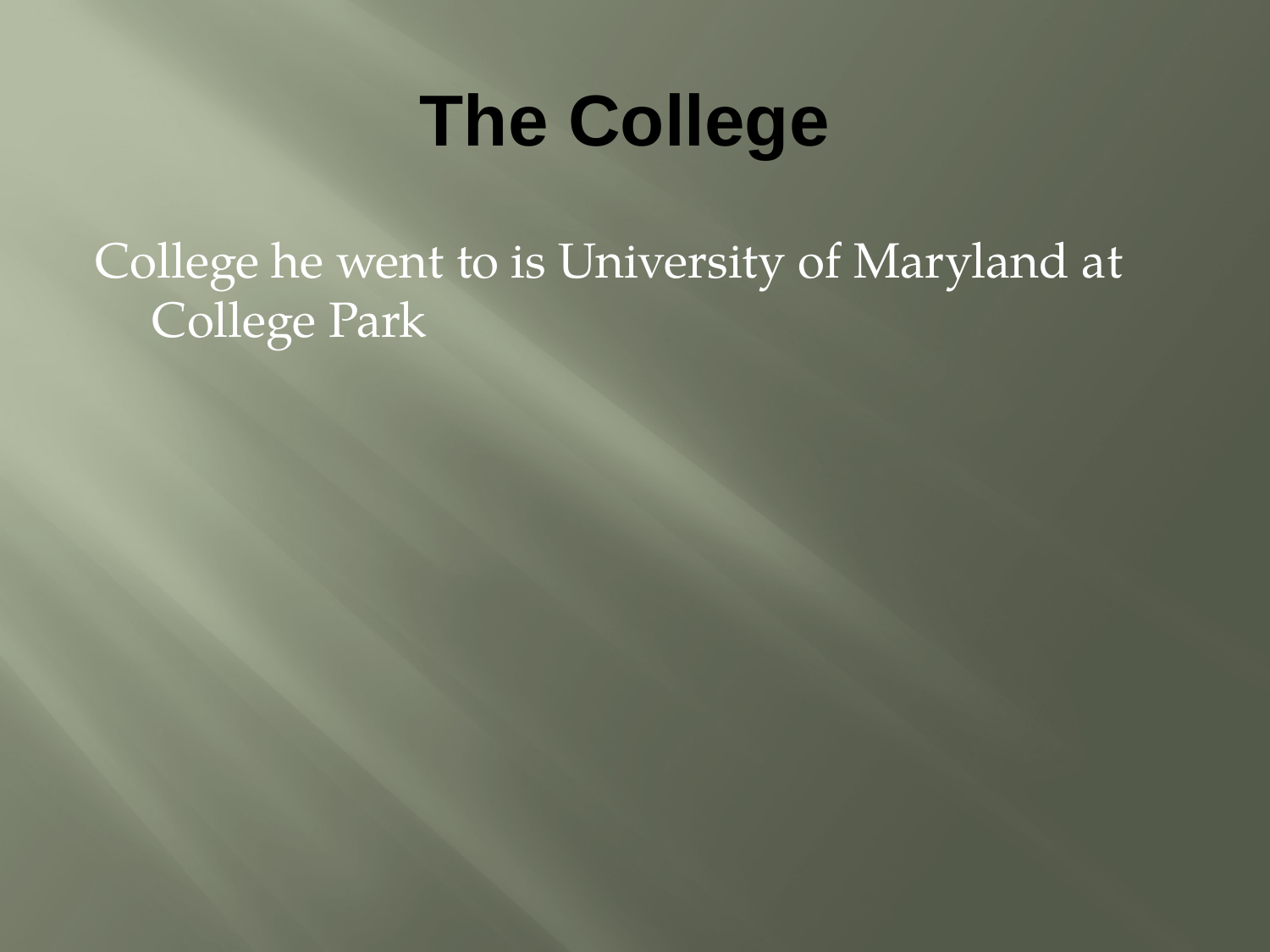

# The College
College he went to is University of Maryland at College Park